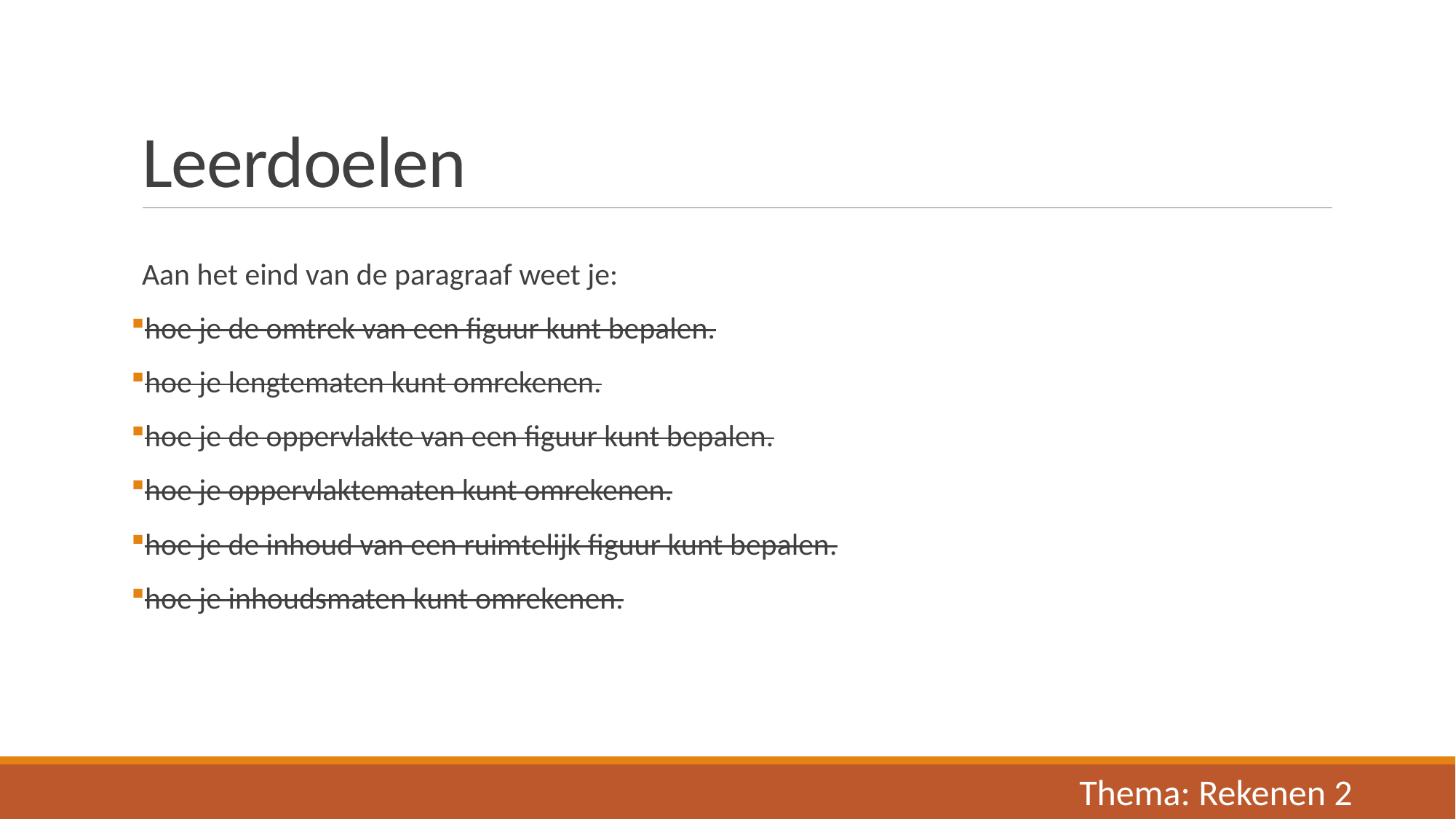

# Leerdoelen
Aan het eind van de paragraaf weet je:
hoe je de omtrek van een figuur kunt bepalen.
hoe je lengtematen kunt omrekenen.
hoe je de oppervlakte van een figuur kunt bepalen.
hoe je oppervlaktematen kunt omrekenen.
hoe je de inhoud van een ruimtelijk figuur kunt bepalen.
hoe je inhoudsmaten kunt omrekenen.

Thema: Rekenen 2